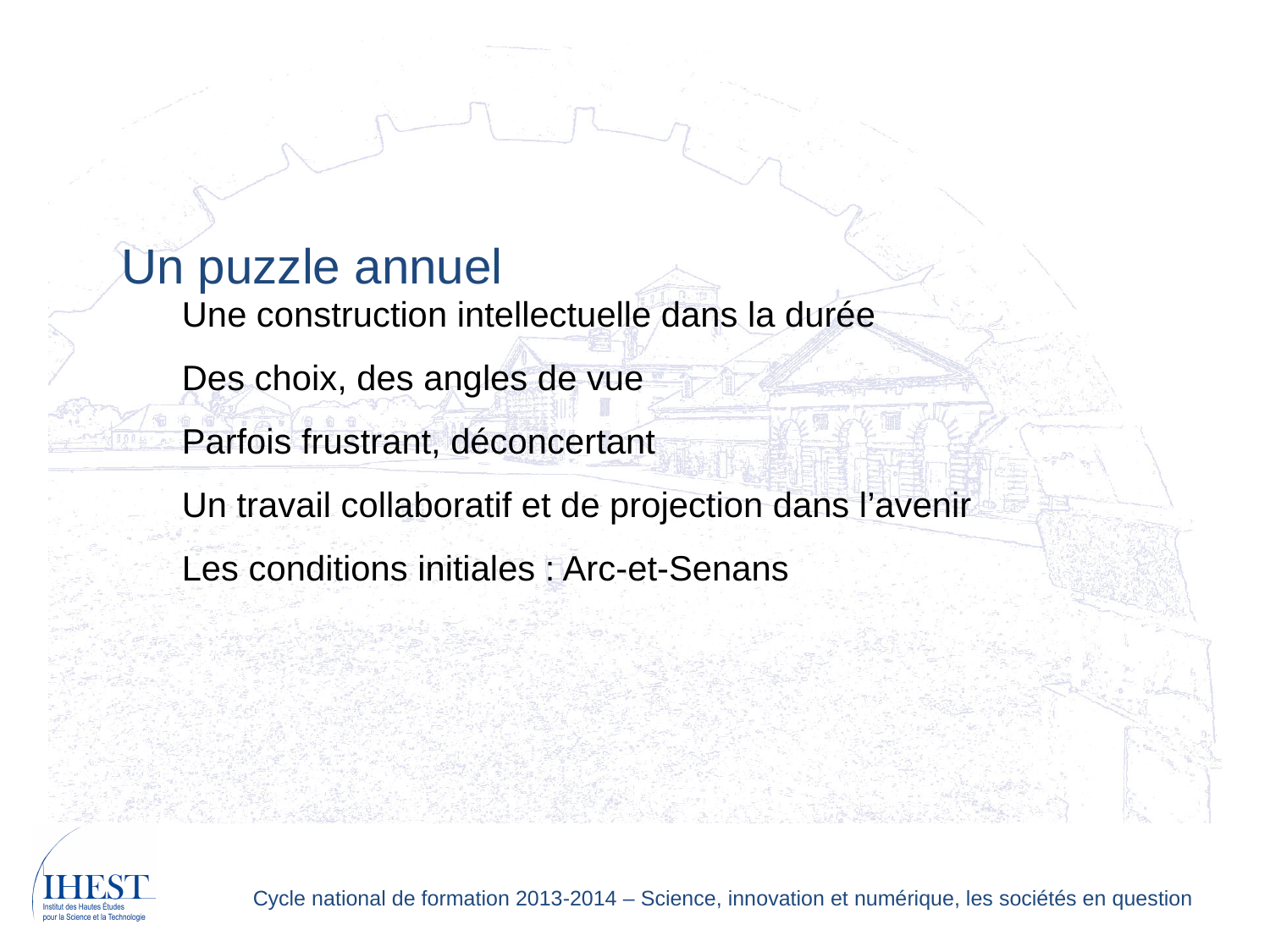

Une construction intellectuelle dans la durée
Des choix, des angles de vue
Parfois frustrant, déconcertant
Un travail collaboratif et de projection dans l’avenir
Les conditions initiales : Arc-et-Senans
Un puzzle annuel